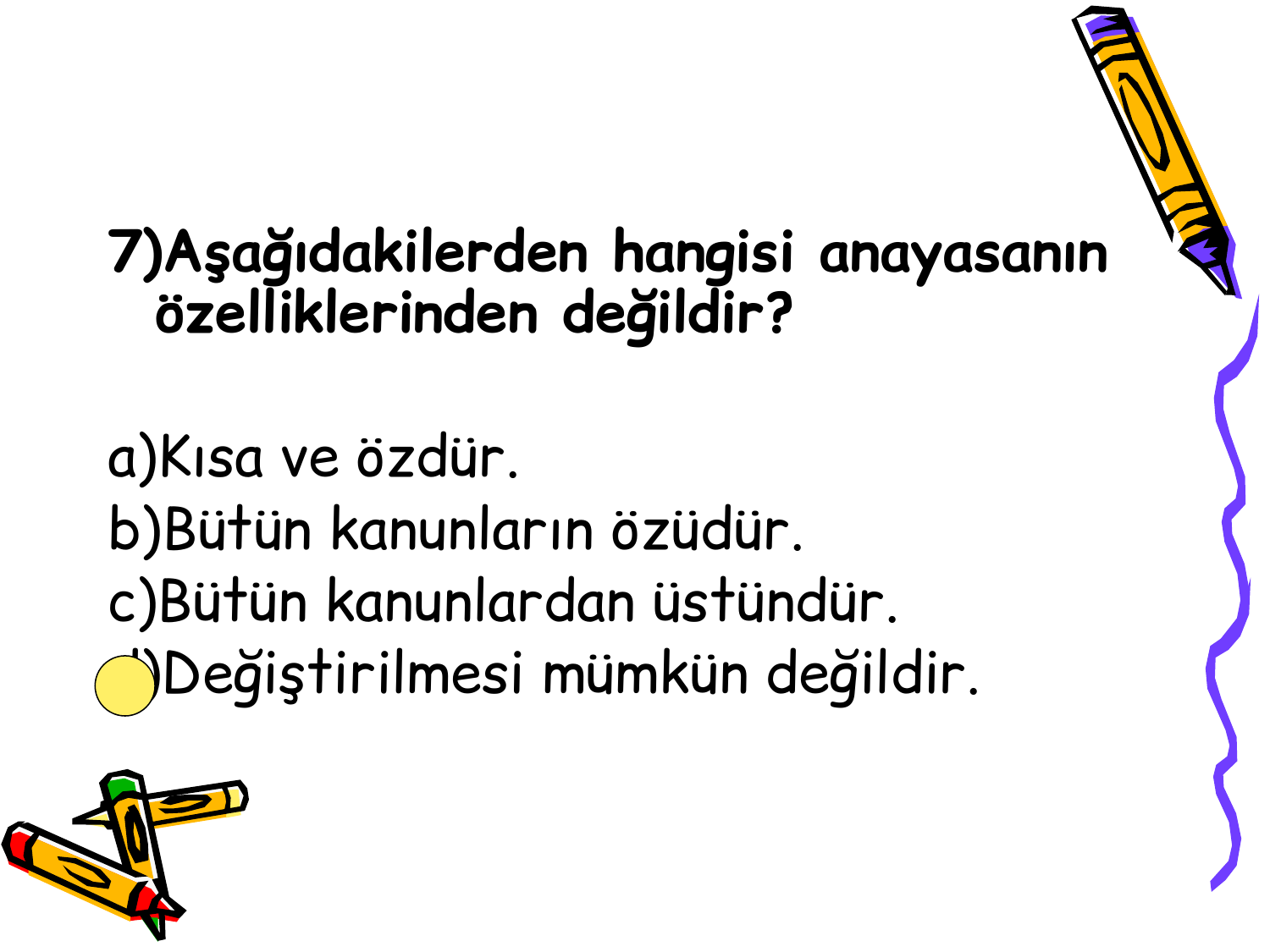

7)Aşağıdakilerden hangisi anayasanın özelliklerinden değildir?

a)Kısa ve özdür.
b)Bütün kanunların özüdür.
c)Bütün kanunlardan üstündür.
d)Değiştirilmesi mümkün değildir.